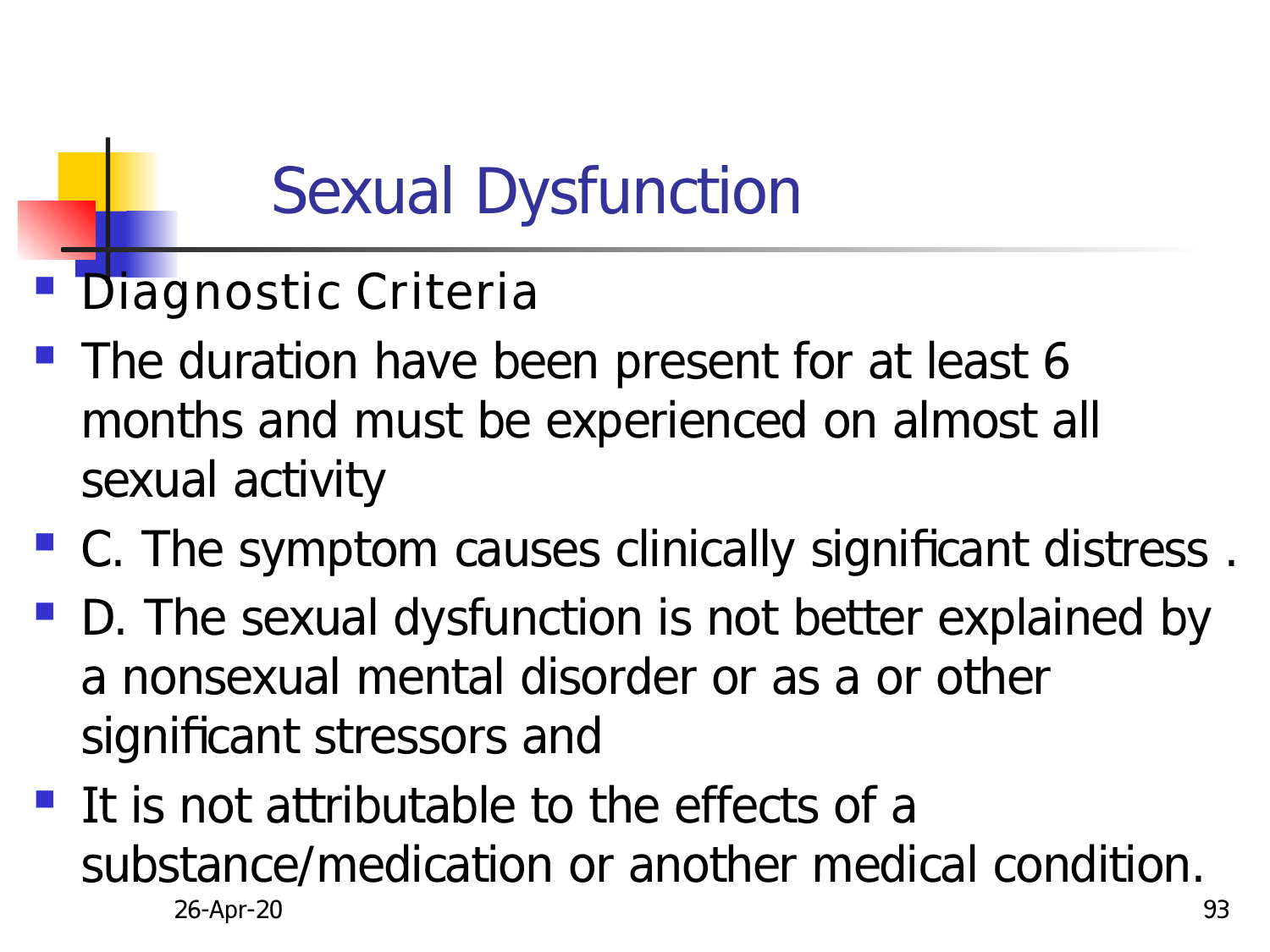

# Sexual Dysfunction
Diagnostic Criteria
The duration have been present for at least 6 months and must be experienced on almost all sexual activity
C. The symptom causes clinically significant distress .
D. The sexual dysfunction is not better explained by a nonsexual mental disorder or as a or other significant stressors and
It is not attributable to the effects of a substance/medication or another medical condition.
26-Apr-20
93